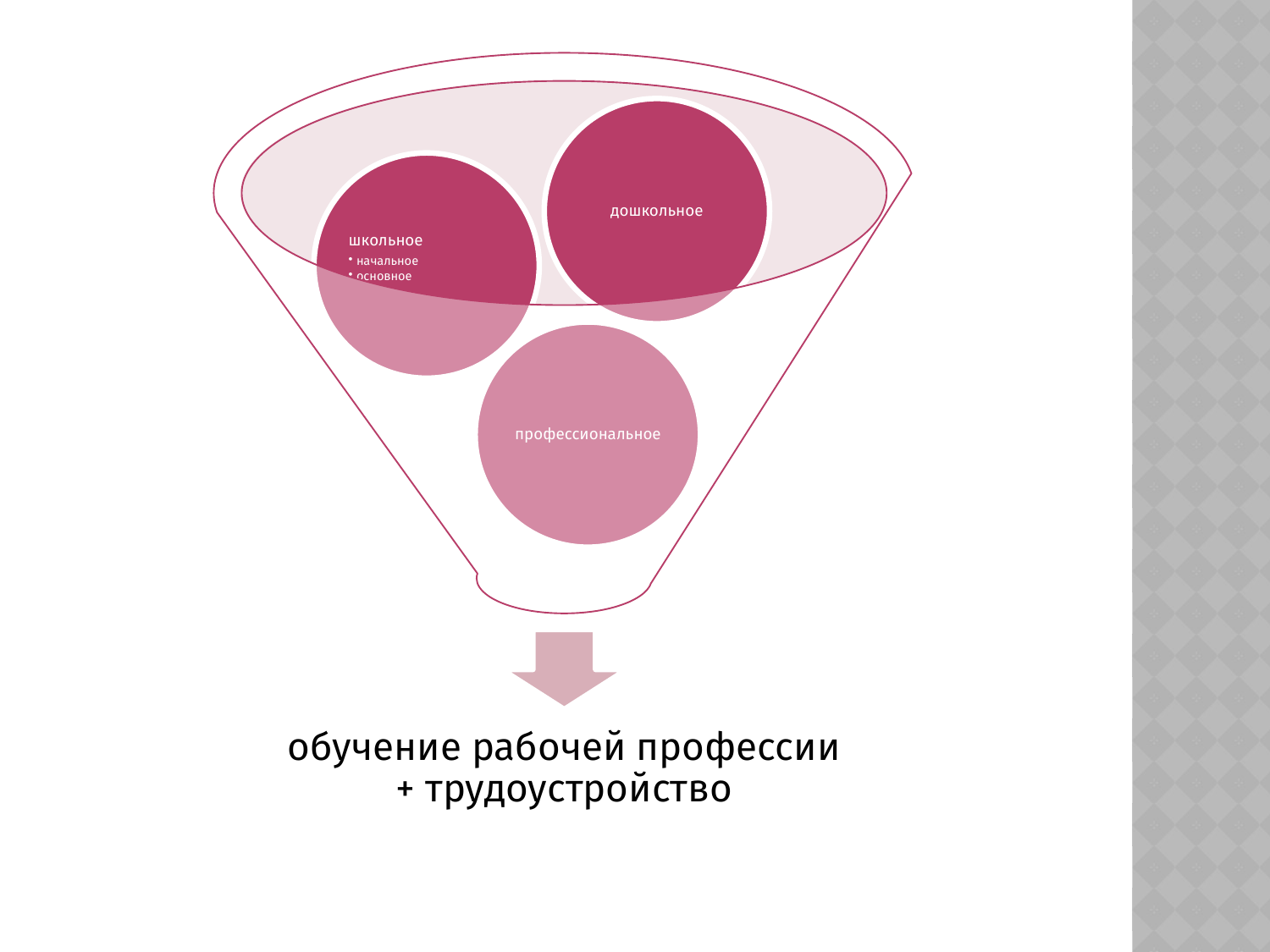

обучение рабочей профессии  + трудоустройство
профессиональное
школьное
начальное
основное

дошкольное